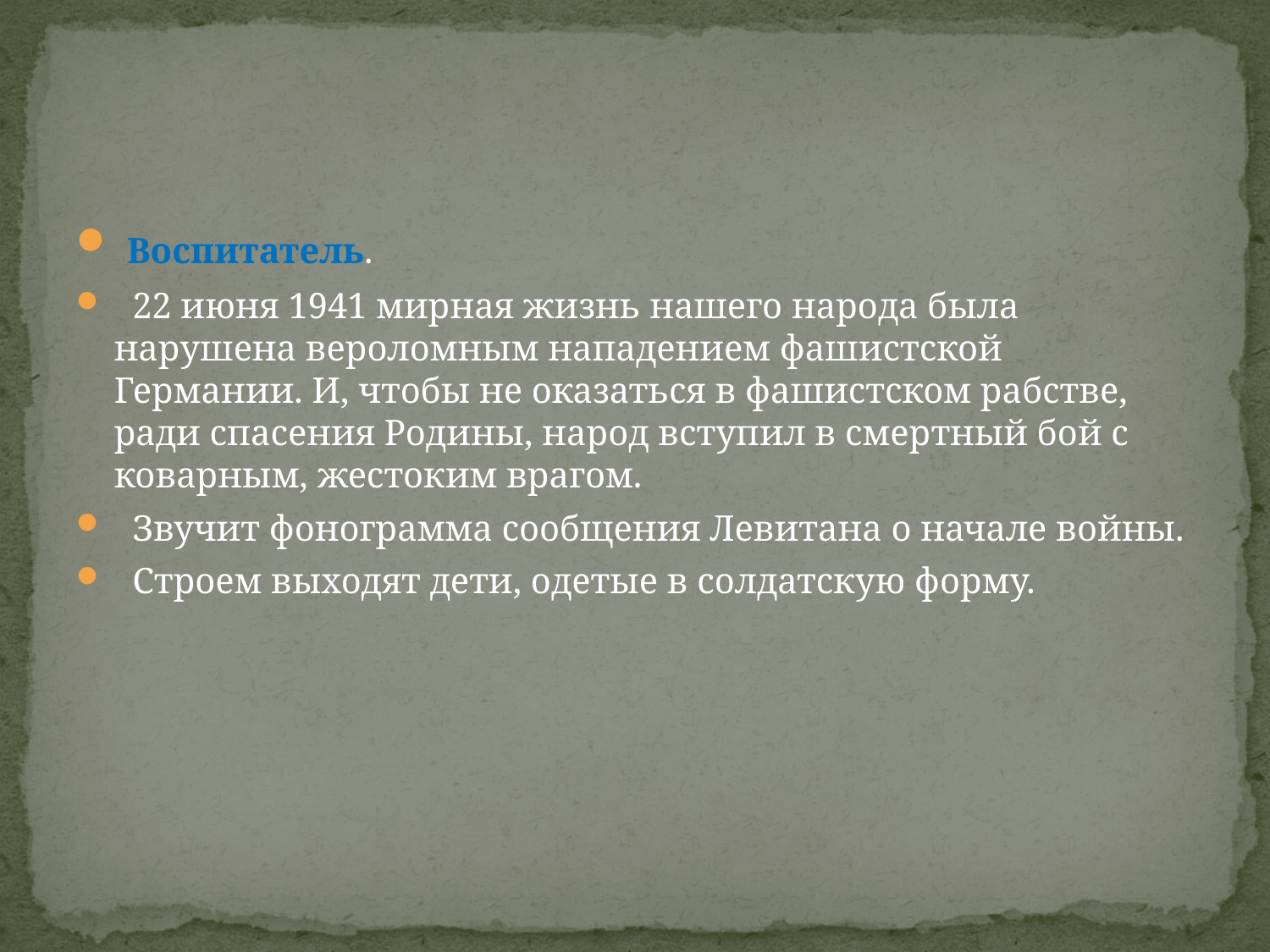

#
 Воспитатель.
  22 июня 1941 мирная жизнь нашего народа была нарушена вероломным нападением фашистской Германии. И, чтобы не оказаться в фашистском рабстве, ради спасения Родины, народ вступил в смертный бой с коварным, жестоким врагом.
  Звучит фонограмма сообщения Левитана о начале войны.
  Строем выходят дети, одетые в солдатскую форму.